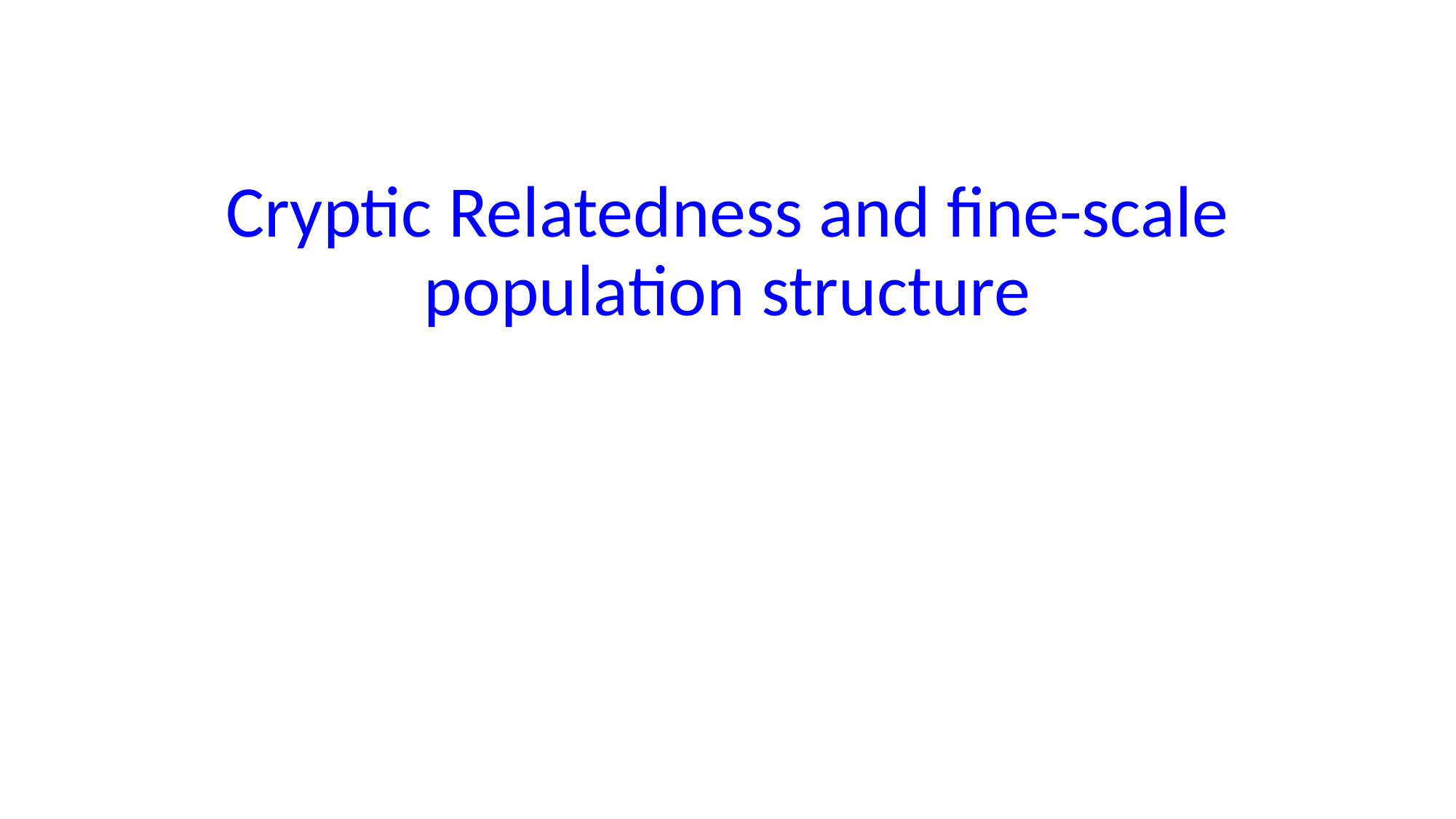

# Cryptic Relatedness and fine-scale population structure